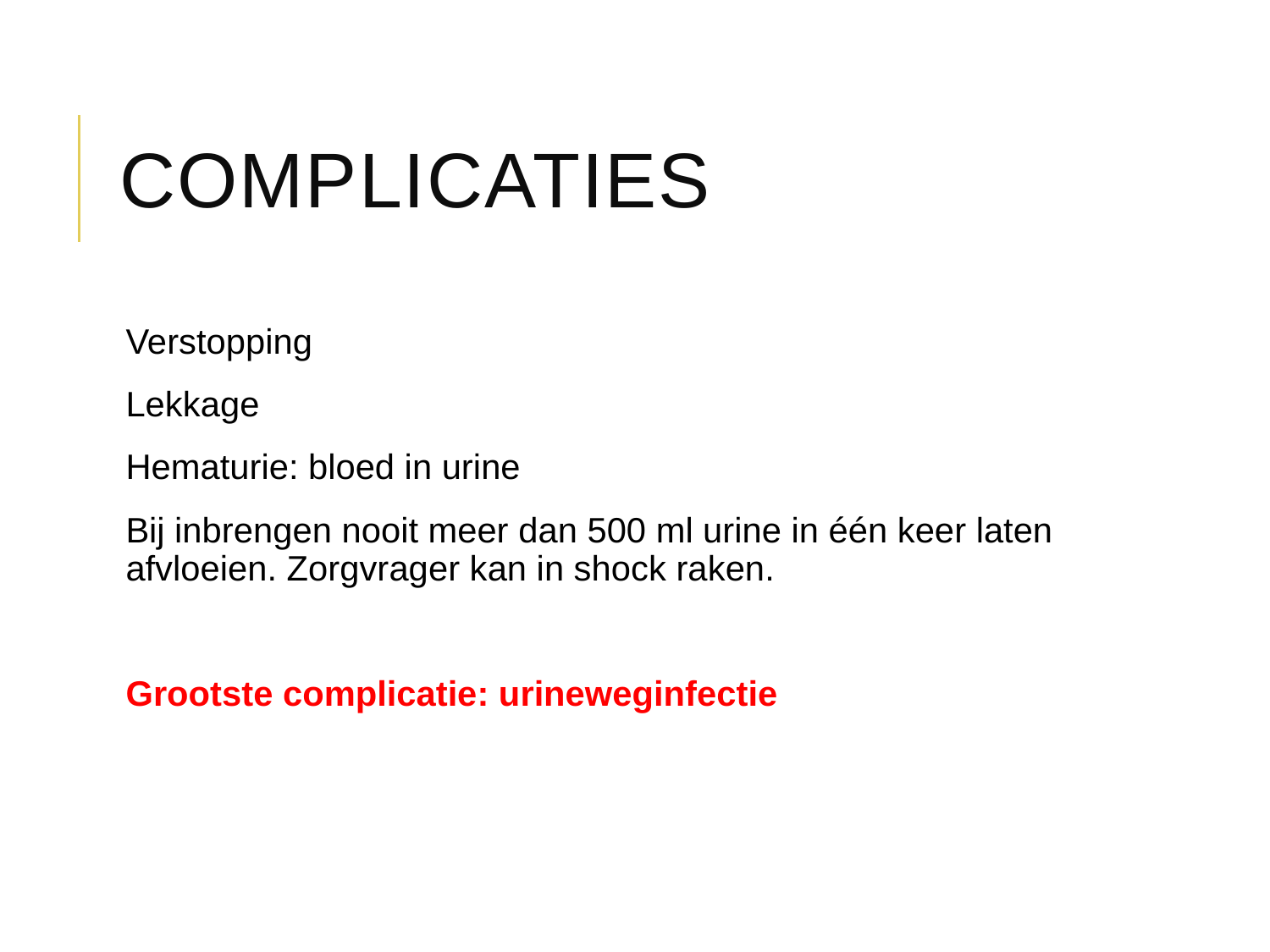

# Complicaties
Verstopping
Lekkage
Hematurie: bloed in urine
Bij inbrengen nooit meer dan 500 ml urine in één keer laten afvloeien. Zorgvrager kan in shock raken.

Grootste complicatie: urineweginfectie